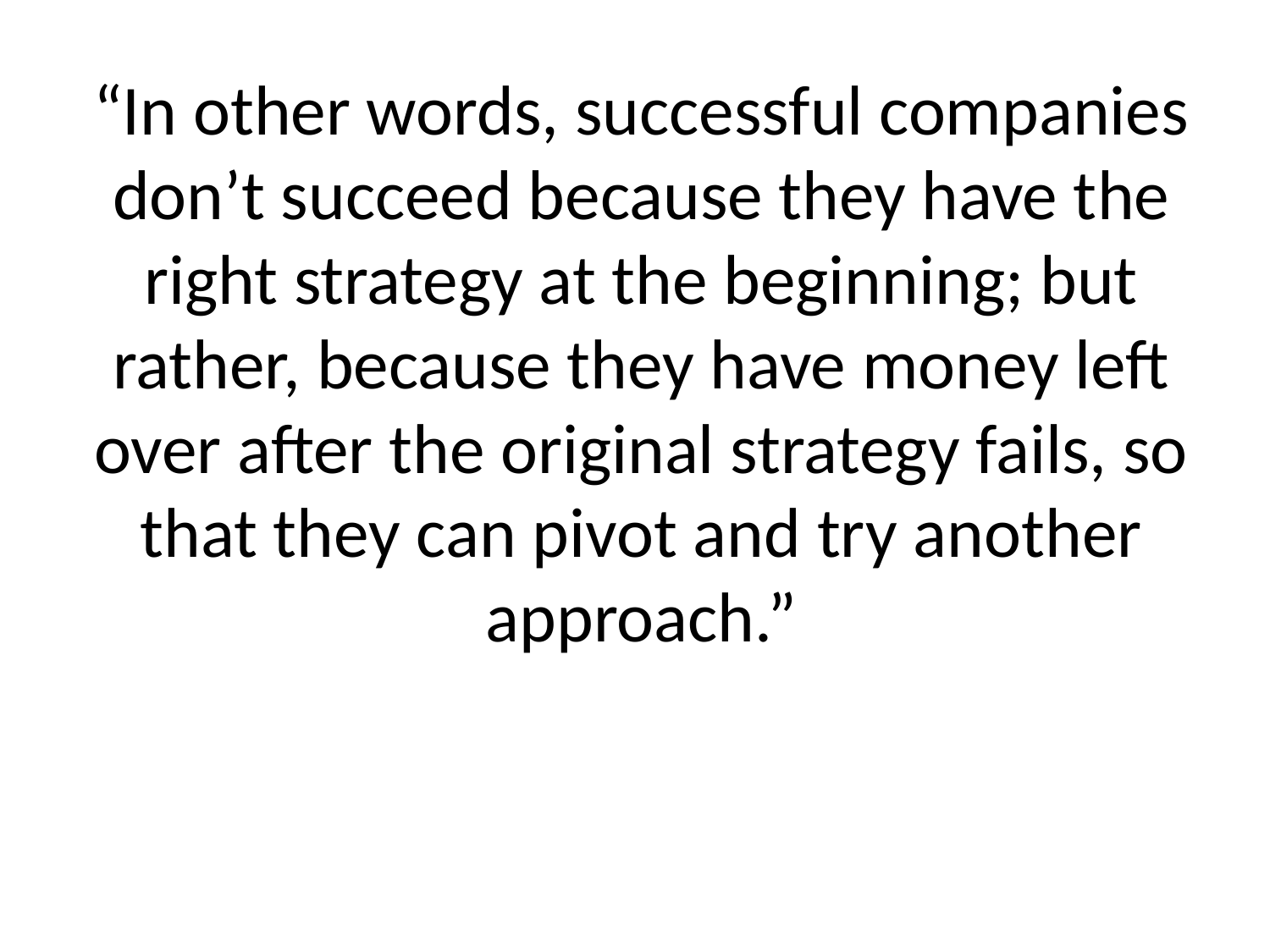

“In other words, successful companies don’t succeed because they have the right strategy at the beginning; but rather, because they have money left over after the original strategy fails, so that they can pivot and try another approach.”